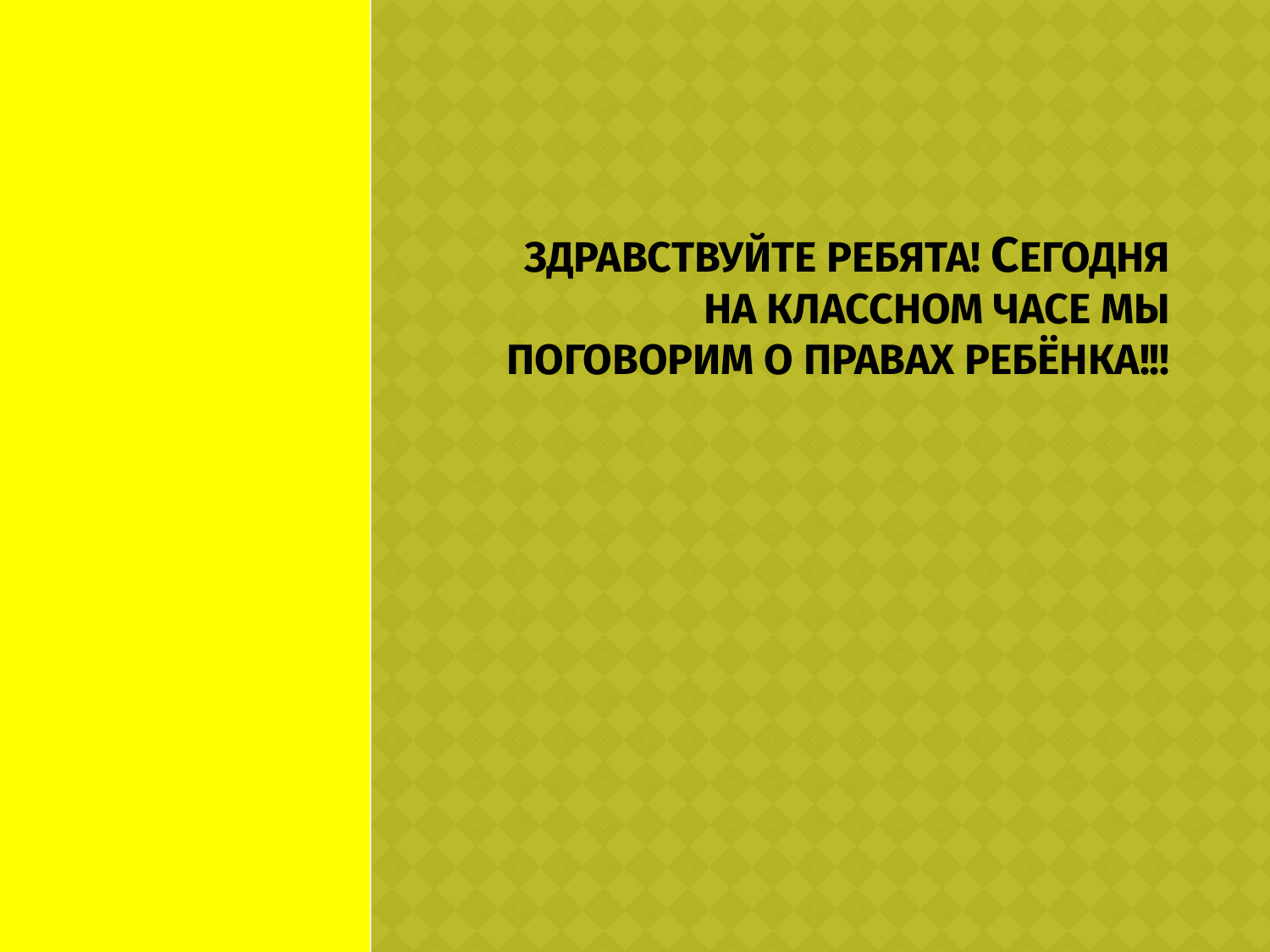

# Здравствуйте ребята! сегодня на классном часе мы поговорим о правах ребёнка!!!